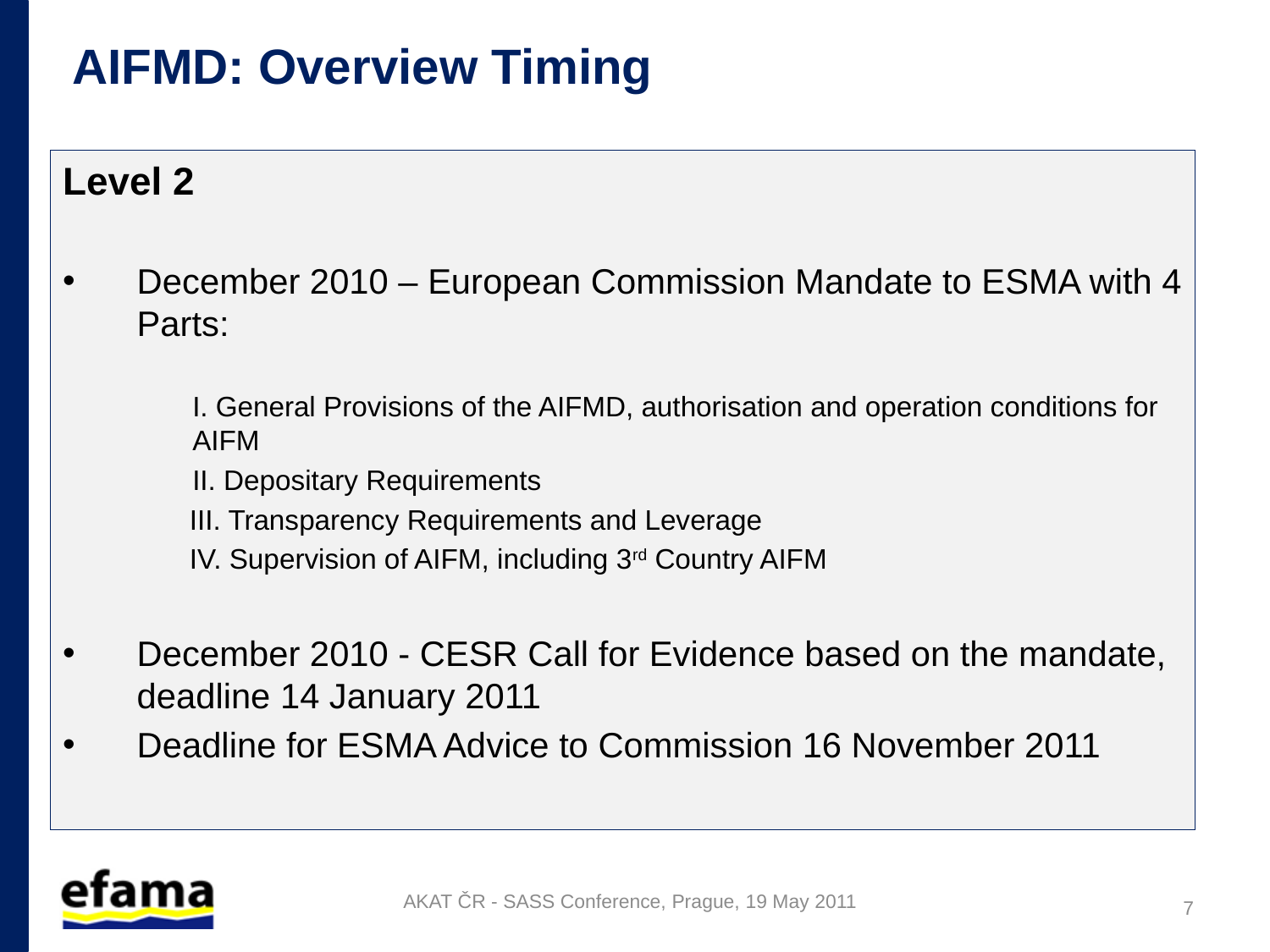

AIFMD: Overview Timing
Level 2

December 2010 – European Commission Mandate to ESMA with 4 Parts:

	I. General Provisions of the AIFMD, authorisation and operation conditions for AIFM
	II. Depositary Requirements
III. Transparency Requirements and Leverage
IV. Supervision of AIFM, including 3rd Country AIFM

December 2010 - CESR Call for Evidence based on the mandate, deadline 14 January 2011
Deadline for ESMA Advice to Commission 16 November 2011

AKAT ČR - SASS Conference, Prague, 19 May 2011

7